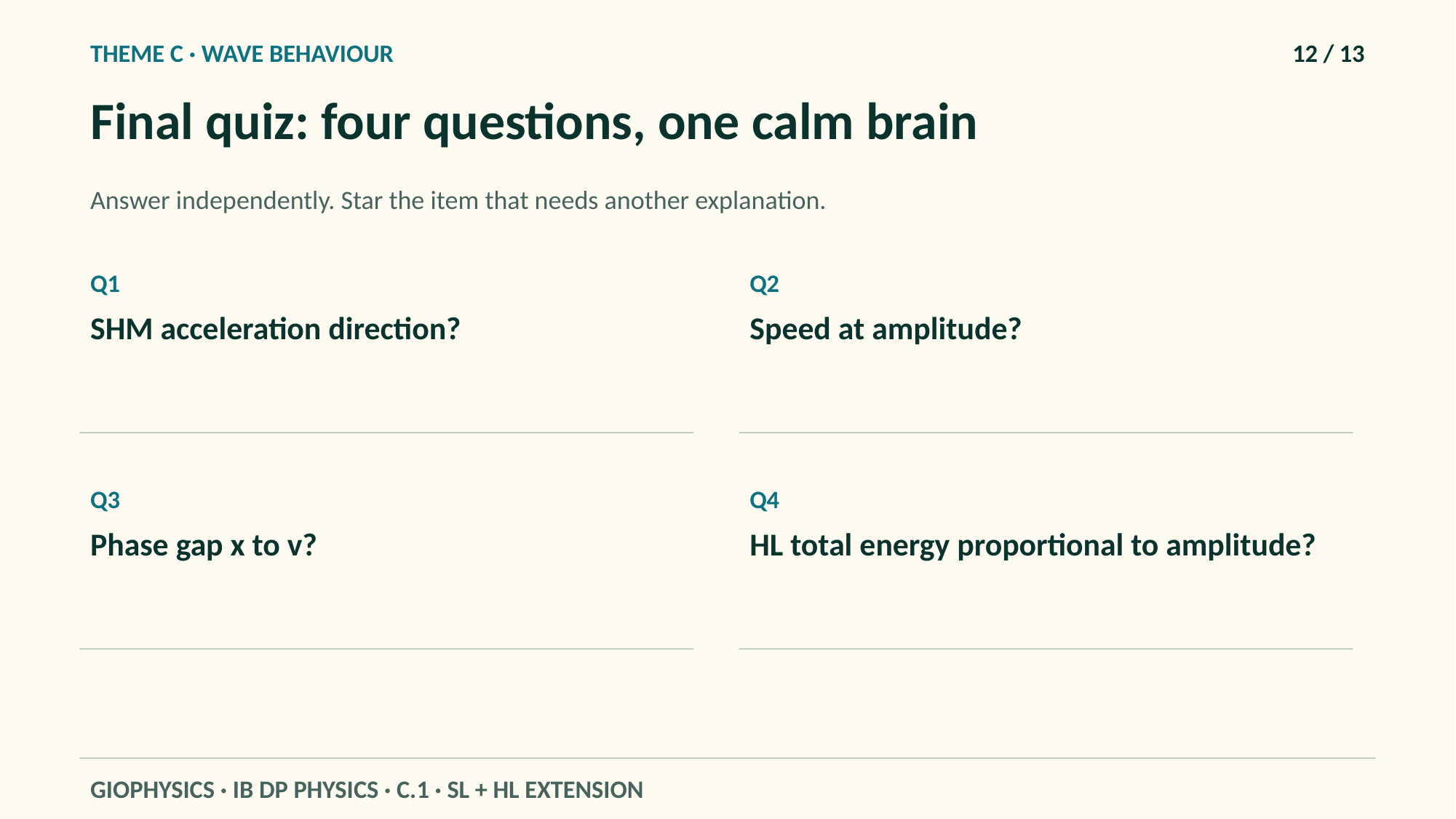

THEME C · WAVE BEHAVIOUR
12 / 13
Final quiz: four questions, one calm brain
Answer independently. Star the item that needs another explanation.
Q1
Q2
SHM acceleration direction?
Speed at amplitude?

Q3
Q4
Phase gap x to v?
HL total energy proportional to amplitude?

GIOPHYSICS · IB DP PHYSICS · C.1 · SL + HL EXTENSION